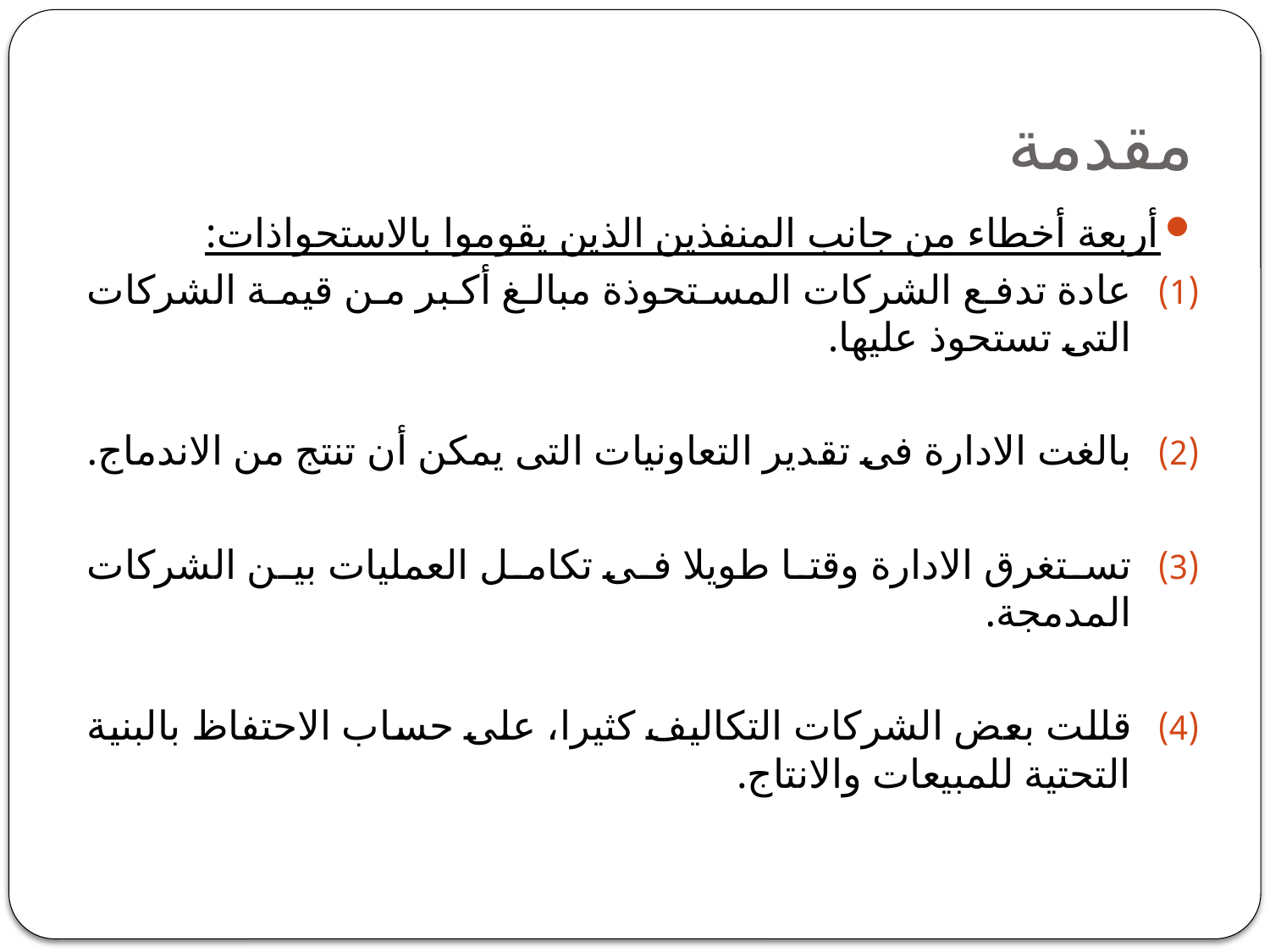

# مقدمة
أربعة أخطاء من جانب المنفذين الذين يقوموا بالاستحواذات:
عادة تدفع الشركات المستحوذة مبالغ أكبر من قيمة الشركات التى تستحوذ عليها.

بالغت الادارة فى تقدير التعاونيات التى يمكن أن تنتج من الاندماج.

تستغرق الادارة وقتا طويلا فى تكامل العمليات بين الشركات المدمجة.

قللت بعض الشركات التكاليف كثيرا، على حساب الاحتفاظ بالبنية التحتية للمبيعات والانتاج.